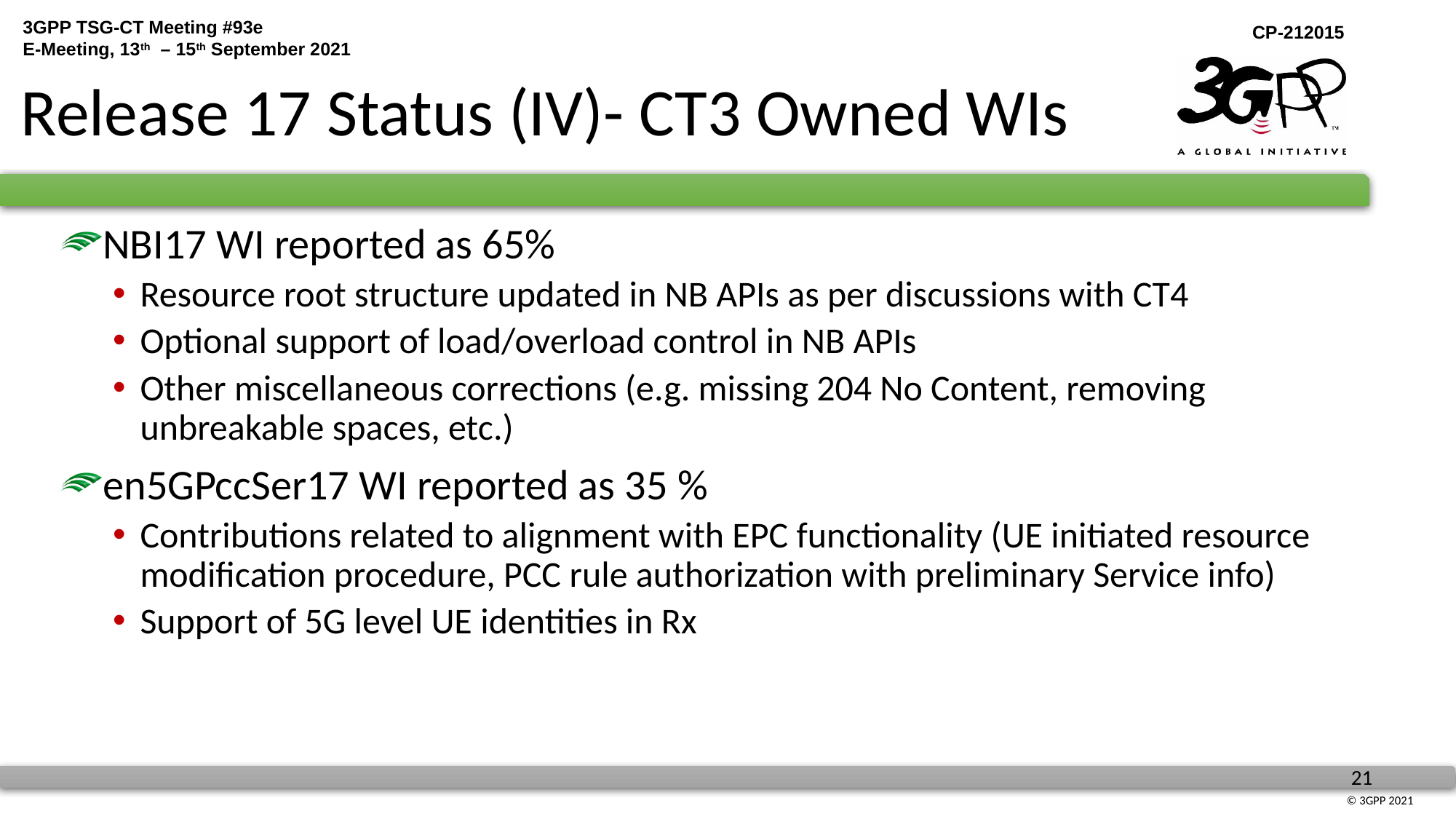

# Release 17 Status (IV)- CT3 Owned WIs
NBI17 WI reported as 65%
Resource root structure updated in NB APIs as per discussions with CT4
Optional support of load/overload control in NB APIs
Other miscellaneous corrections (e.g. missing 204 No Content, removing unbreakable spaces, etc.)
en5GPccSer17 WI reported as 35 %
Contributions related to alignment with EPC functionality (UE initiated resource modification procedure, PCC rule authorization with preliminary Service info)
Support of 5G level UE identities in Rx